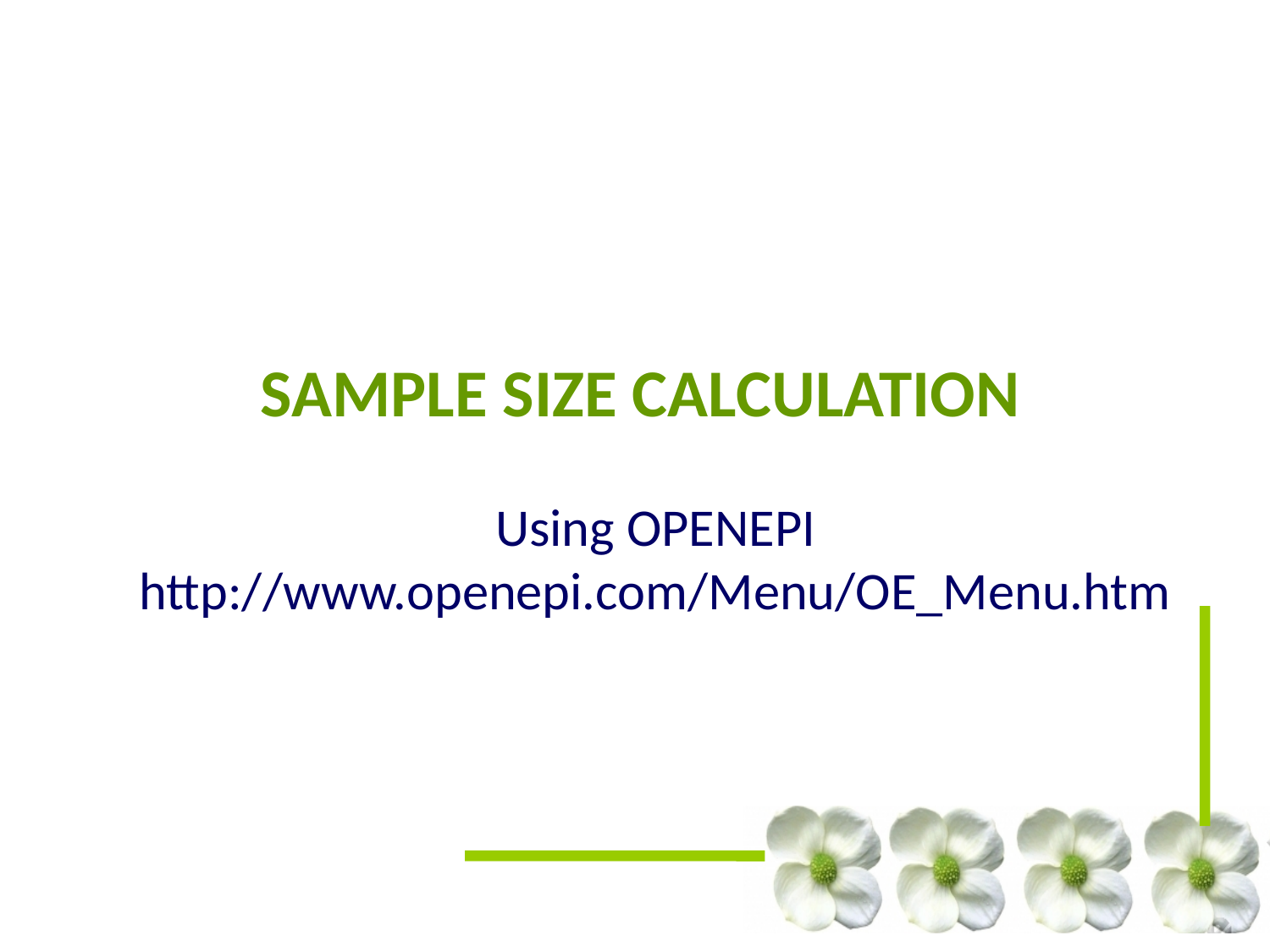

# SAMPLE SIZE CALCULATION Using OPENEPI http://www.openepi.com/Menu/OE_Menu.htm